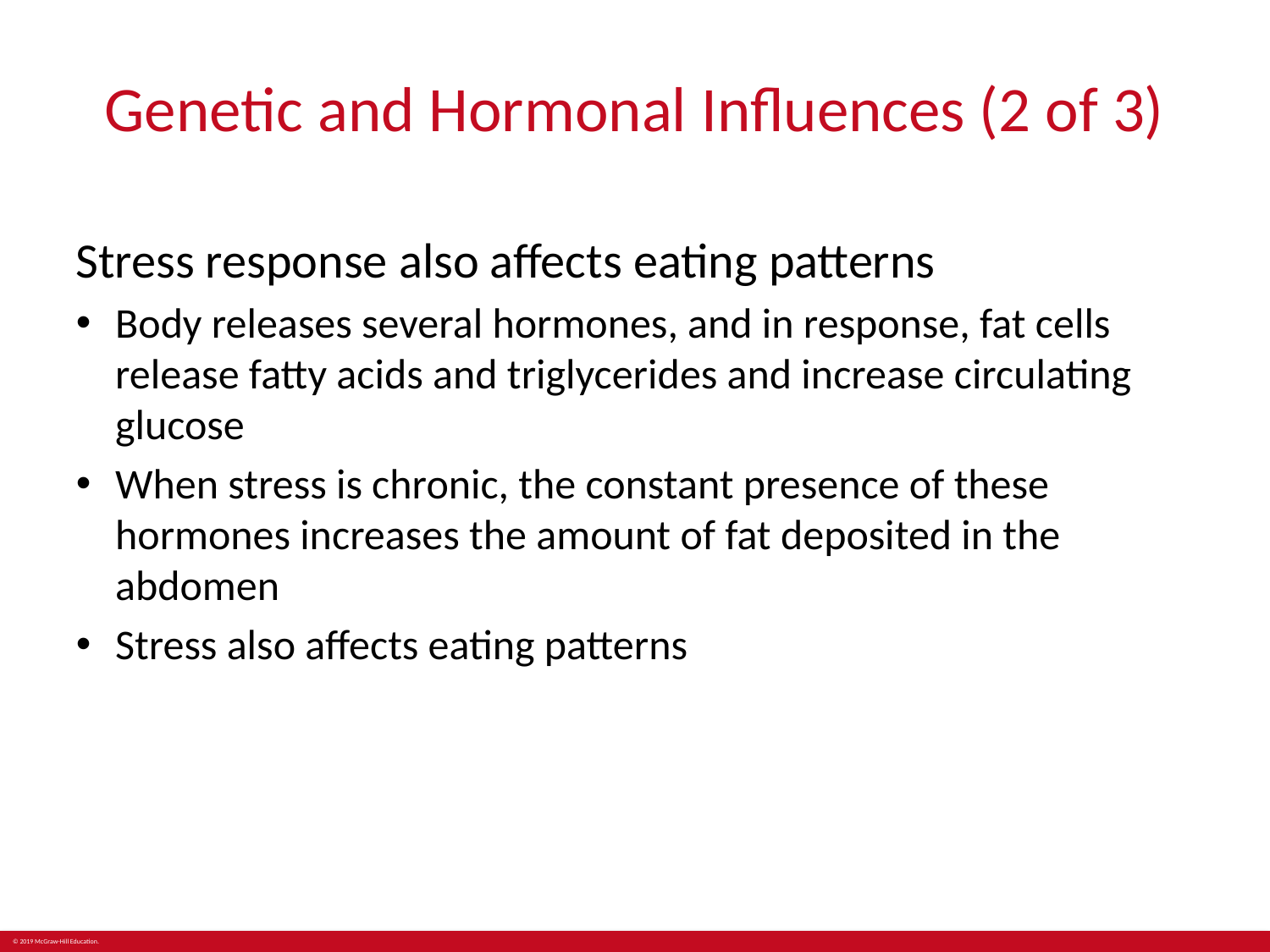

# Genetic and Hormonal Influences (2 of 3)
Stress response also affects eating patterns
Body releases several hormones, and in response, fat cells release fatty acids and triglycerides and increase circulating glucose
When stress is chronic, the constant presence of these hormones increases the amount of fat deposited in the abdomen
Stress also affects eating patterns